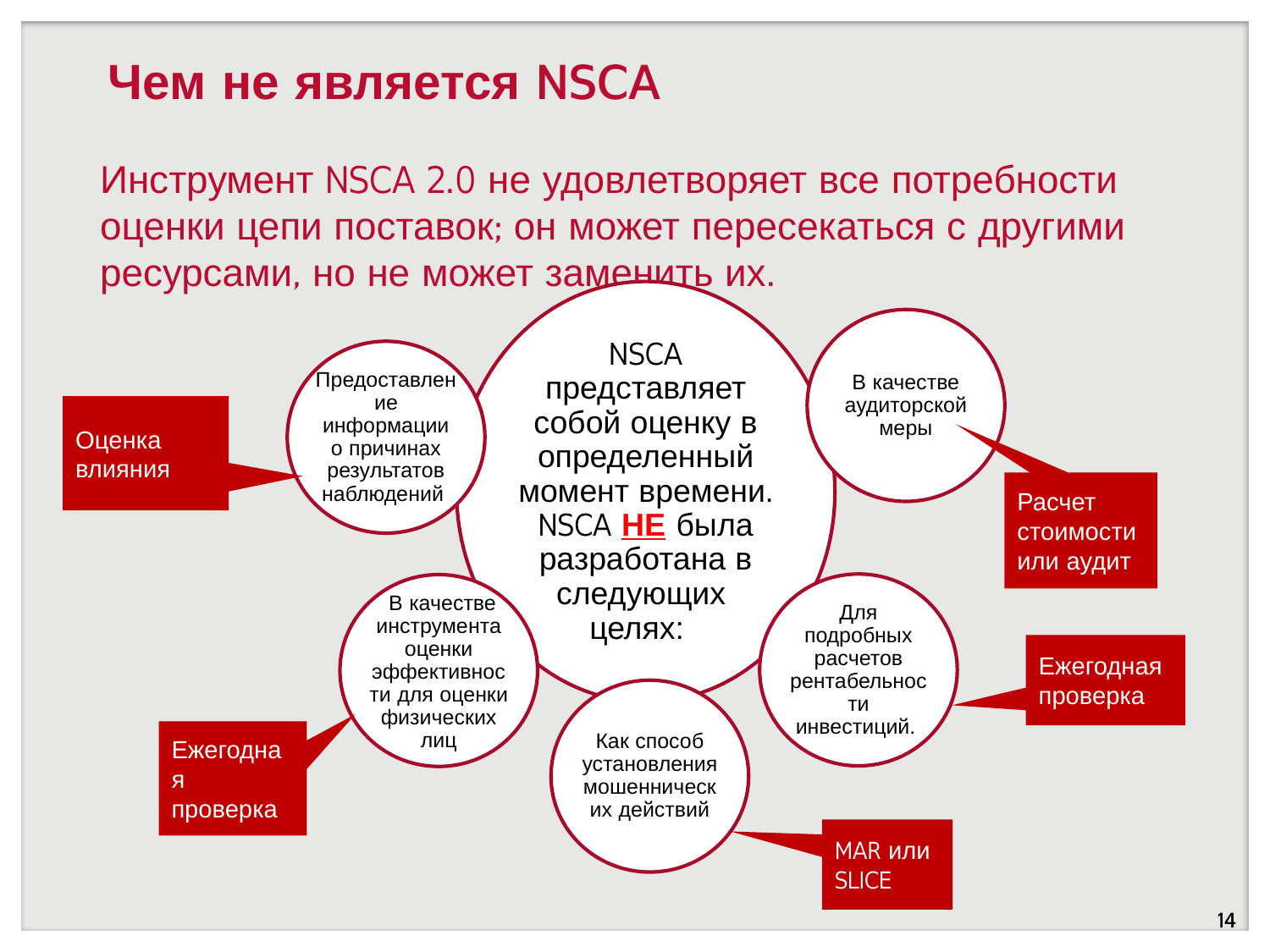

Чем не является NSCA
# Инструмент NSCA 2.0 не удовлетворяет все потребности оценки цепи поставок; он может пересекаться с другими ресурсами, но не может заменить их.
NSCA представляет собой оценку в определенный момент времени. NSCA НЕ была разработана в следующих
целях:
В качестве аудиторской меры
Предоставление информации о причинах результатов наблюдений
Оценка влияния
Расчет стоимости или аудит
Для подробных расчетов рентабельности инвестиций.
 В качестве инструмента оценки эффективности для оценки физических лиц
Ежегодная проверка
Как способ установления мошеннических действий
Ежегодная проверка
MAR или SLICE
14